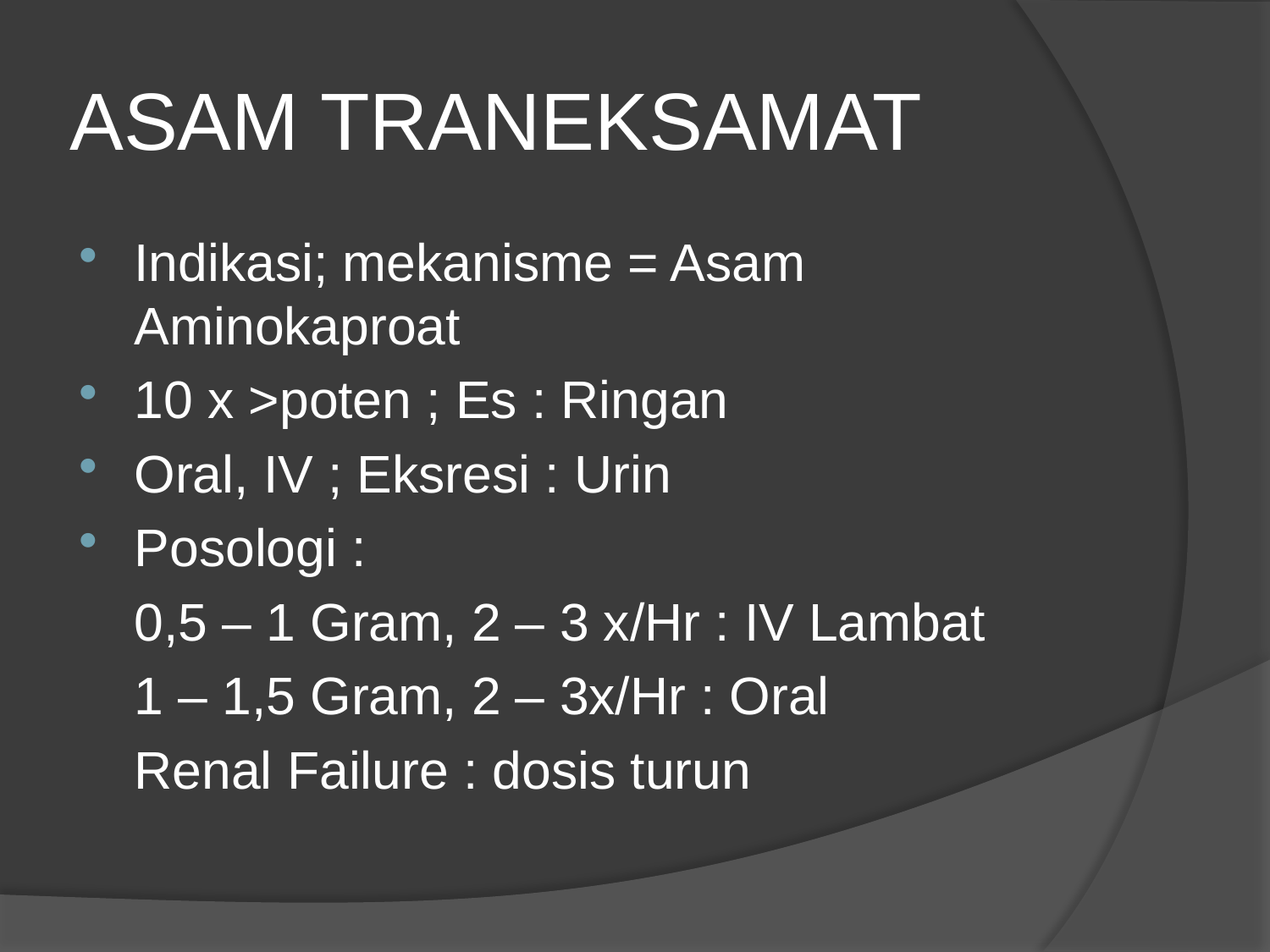

# ASAM TRANEKSAMAT
Indikasi; mekanisme = Asam Aminokaproat
10 x >poten ; Es : Ringan
Oral, IV ; Eksresi : Urin
Posologi :
	0,5 – 1 Gram, 2 – 3 x/Hr : IV Lambat
	1 – 1,5 Gram, 2 – 3x/Hr : Oral
	Renal Failure : dosis turun